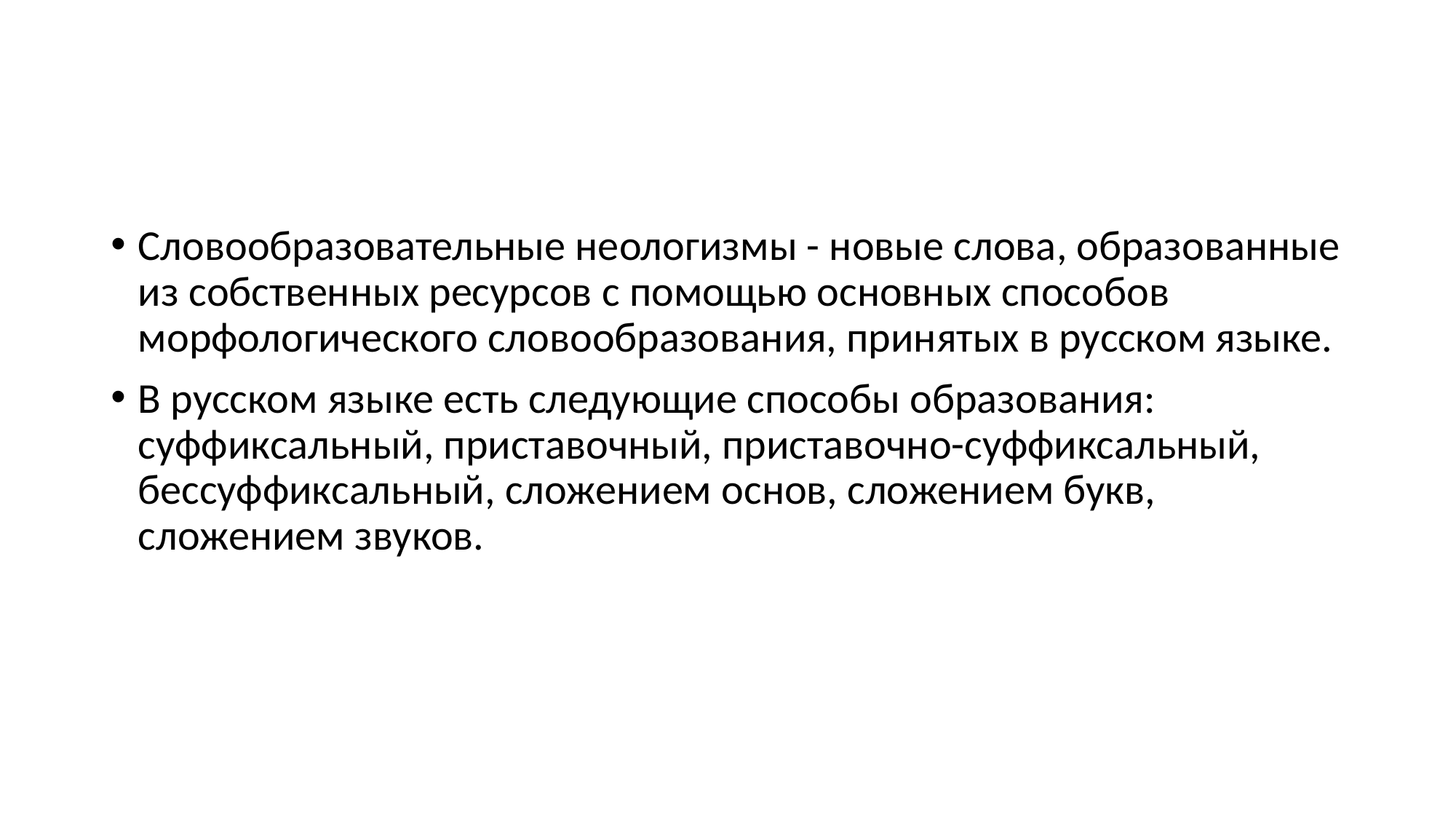

#
Словообразовательные неологизмы - новые слова, образованные из собственных ресурсов с помощью основных способов морфологического словообразования, принятых в русском языке.
В русском языке есть следующие способы образования: суффиксальный, приставочный, приставочно-суффиксальный, бессуффиксальный, сложением основ, сложением букв, сложением звуков.